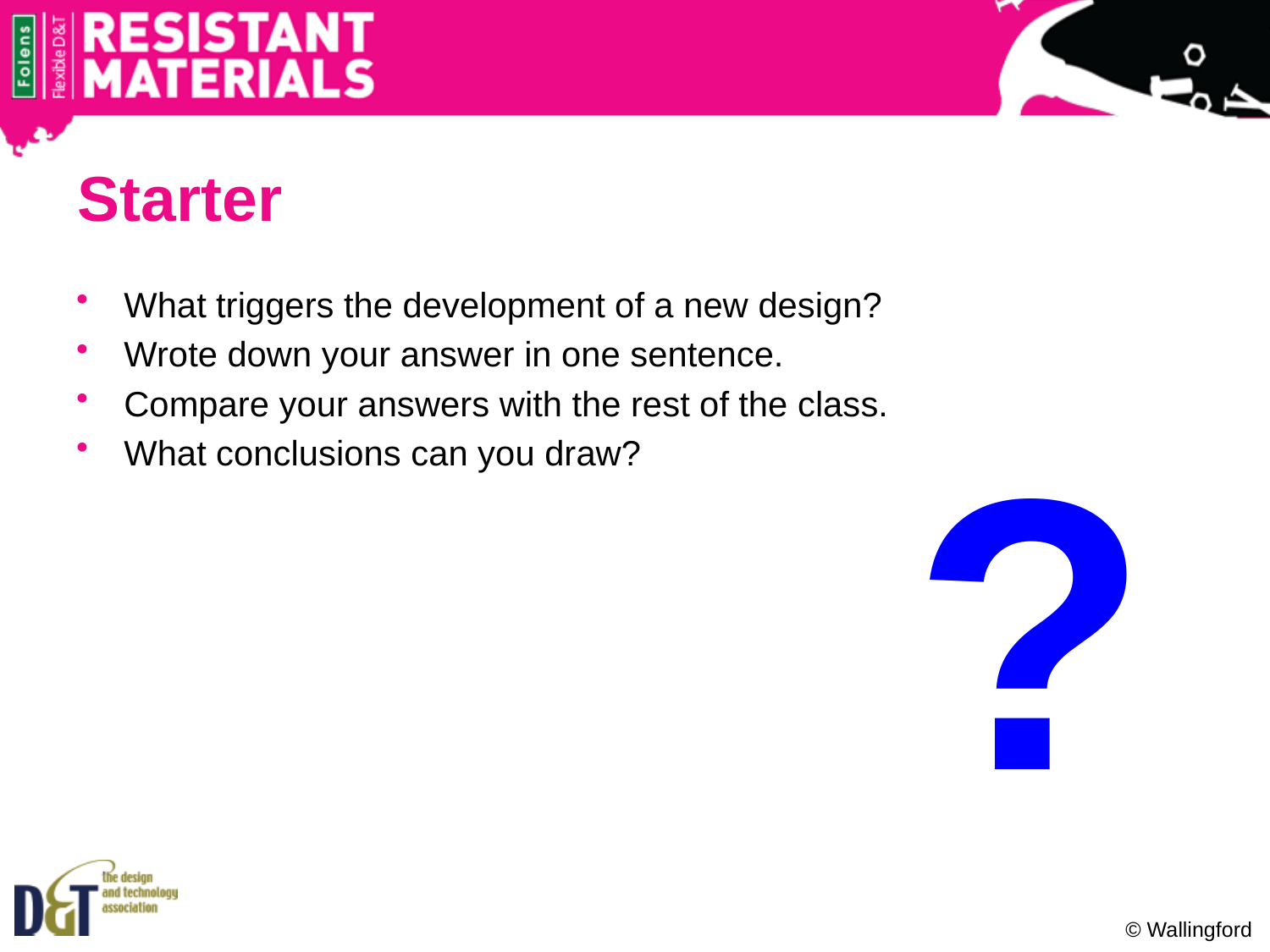

# Starter
What triggers the development of a new design?
Wrote down your answer in one sentence.
Compare your answers with the rest of the class.
What conclusions can you draw?

?
© Wallingford